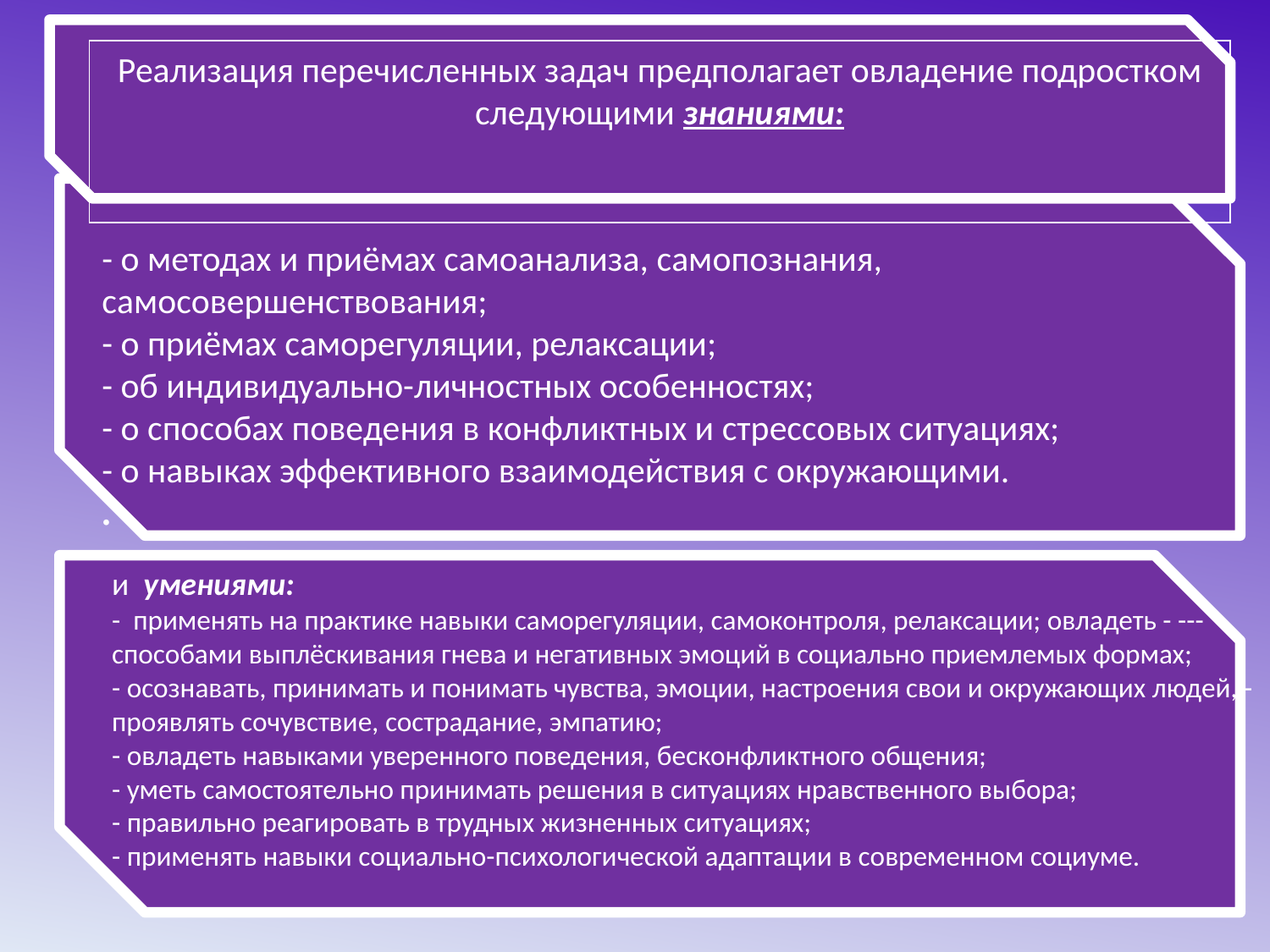

Реализация перечисленных задач предполагает овладение подростком следующими знаниями:

- о методах и приёмах самоанализа, самопознания, самосовершенствования;
- о приёмах саморегуляции, релаксации;
- об индивидуально-личностных особенностях;
- о способах поведения в конфликтных и стрессовых ситуациях;
- о навыках эффективного взаимодействия с окружающими.
.

и  умениями:
-  применять на практике навыки саморегуляции, самоконтроля, релаксации; овладеть - ---способами выплёскивания гнева и негативных эмоций в социально приемлемых формах;
- осознавать, принимать и понимать чувства, эмоции, настроения свои и окружающих людей, - проявлять сочувствие, сострадание, эмпатию;
- овладеть навыками уверенного поведения, бесконфликтного общения;
- уметь самостоятельно принимать решения в ситуациях нравственного выбора;
- правильно реагировать в трудных жизненных ситуациях;
- применять навыки социально-психологической адаптации в современном социуме.